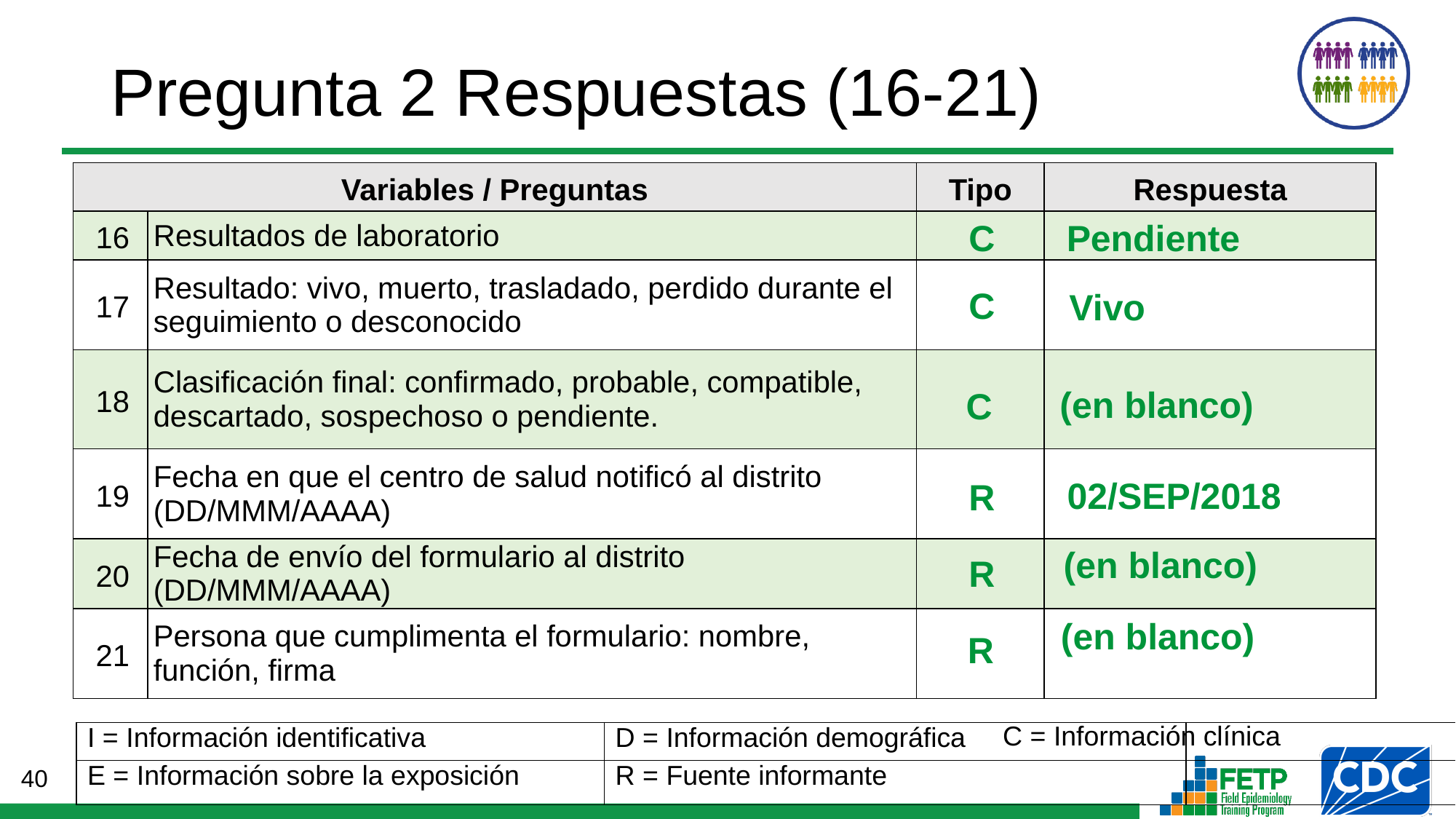

Pregunta 2 Respuestas (16-21)
| Variables / Preguntas |  | Tipo | Respuesta |
| --- | --- | --- | --- |
| 16 | Resultados de laboratorio |  |  |
| 17 | Resultado: vivo, muerto, trasladado, perdido durante el seguimiento o desconocido |  |  |
| 18 | Clasificación final: confirmado, probable, compatible, descartado, sospechoso o pendiente. |  |  |
| 19 | Fecha en que el centro de salud notificó al distrito (DD/MMM/AAAA) |  |  |
| 20 | Fecha de envío del formulario al distrito (DD/MMM/AAAA) |  |  |
| 21 | Persona que cumplimenta el formulario: nombre, función, firma |  |  |
C
Pendiente
C
Vivo
(en blanco)
C
02/SEP/2018
R
(en blanco)
R
(en blanco)
R
C = Información clínica

| I = Información identificativa | D = Información demográfica |  |
| --- | --- | --- |
| E = Información sobre la exposición | R = Fuente informante |  |